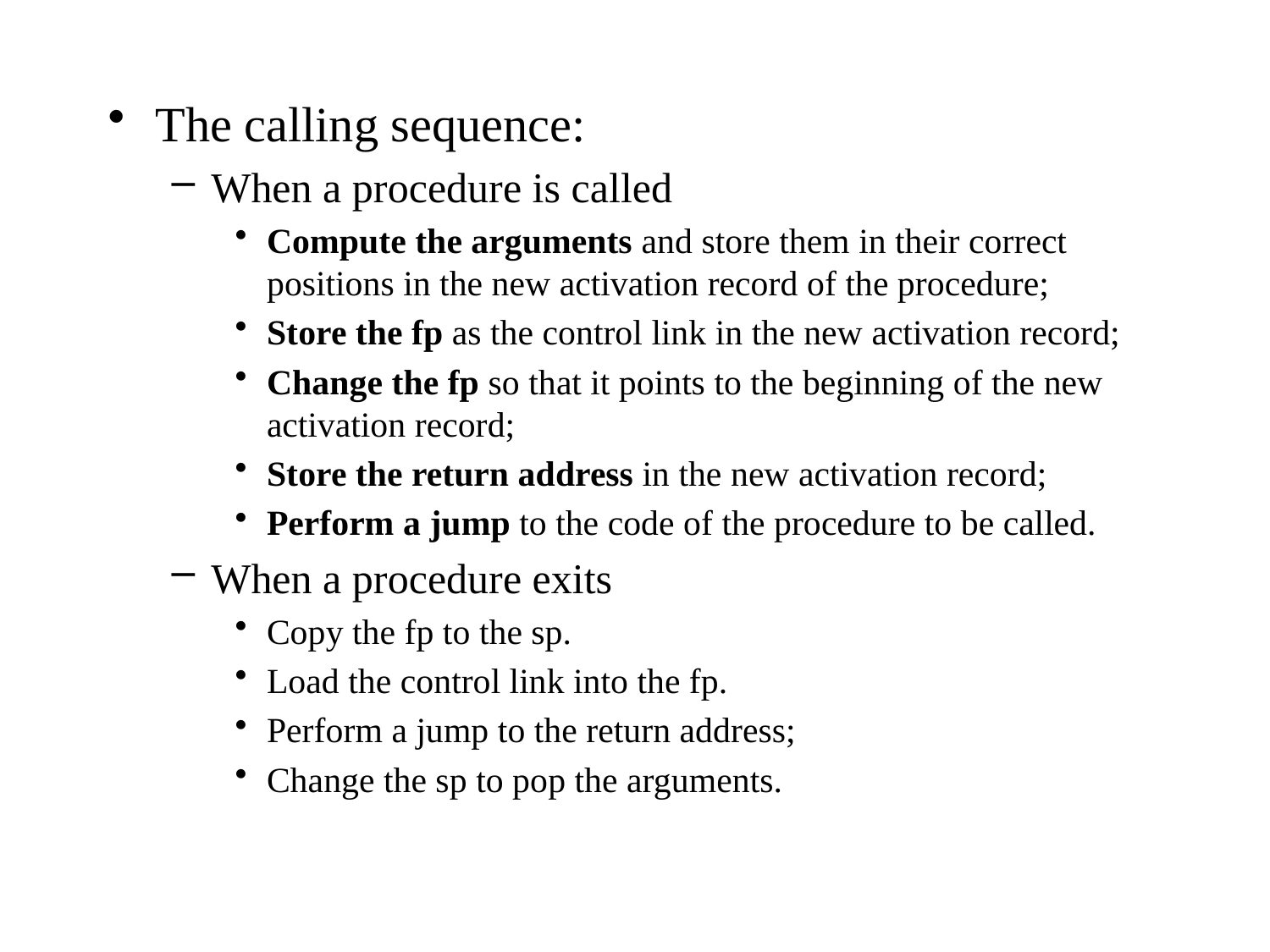

The calling sequence:
When a procedure is called
Compute the arguments and store them in their correct positions in the new activation record of the procedure;
Store the fp as the control link in the new activation record;
Change the fp so that it points to the beginning of the new activation record;
Store the return address in the new activation record;
Perform a jump to the code of the procedure to be called.
When a procedure exits
Copy the fp to the sp.
Load the control link into the fp.
Perform a jump to the return address;
Change the sp to pop the arguments.